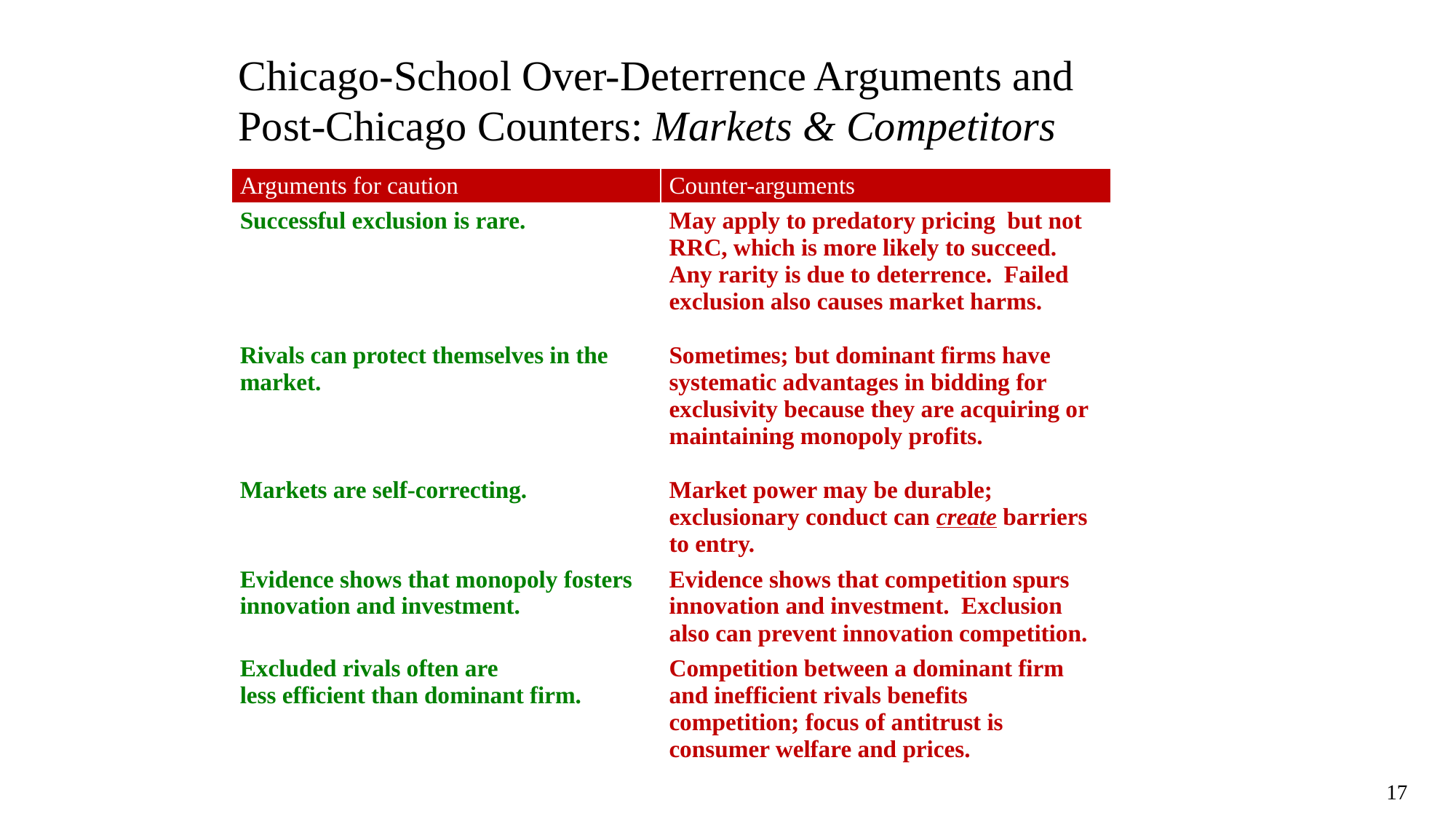

# Chicago-School Over-Deterrence Arguments and Post-Chicago Counters: Markets & Competitors
| Arguments for caution | Counter-arguments |
| --- | --- |
| Successful exclusion is rare. Rivals can protect themselves in the market. Markets are self-correcting. | May apply to predatory pricing but not RRC, which is more likely to succeed. Any rarity is due to deterrence. Failed exclusion also causes market harms. Sometimes; but dominant firms have systematic advantages in bidding for exclusivity because they are acquiring or maintaining monopoly profits. Market power may be durable; exclusionary conduct can create barriers to entry. |
| Evidence shows that monopoly fosters innovation and investment. | Evidence shows that competition spurs innovation and investment. Exclusion also can prevent innovation competition. |
| Excluded rivals often are less efficient than dominant firm. | Competition between a dominant firm and inefficient rivals benefits competition; focus of antitrust is consumer welfare and prices. |
|  |  |
|  |  |
|  |  |
|  |  |

17